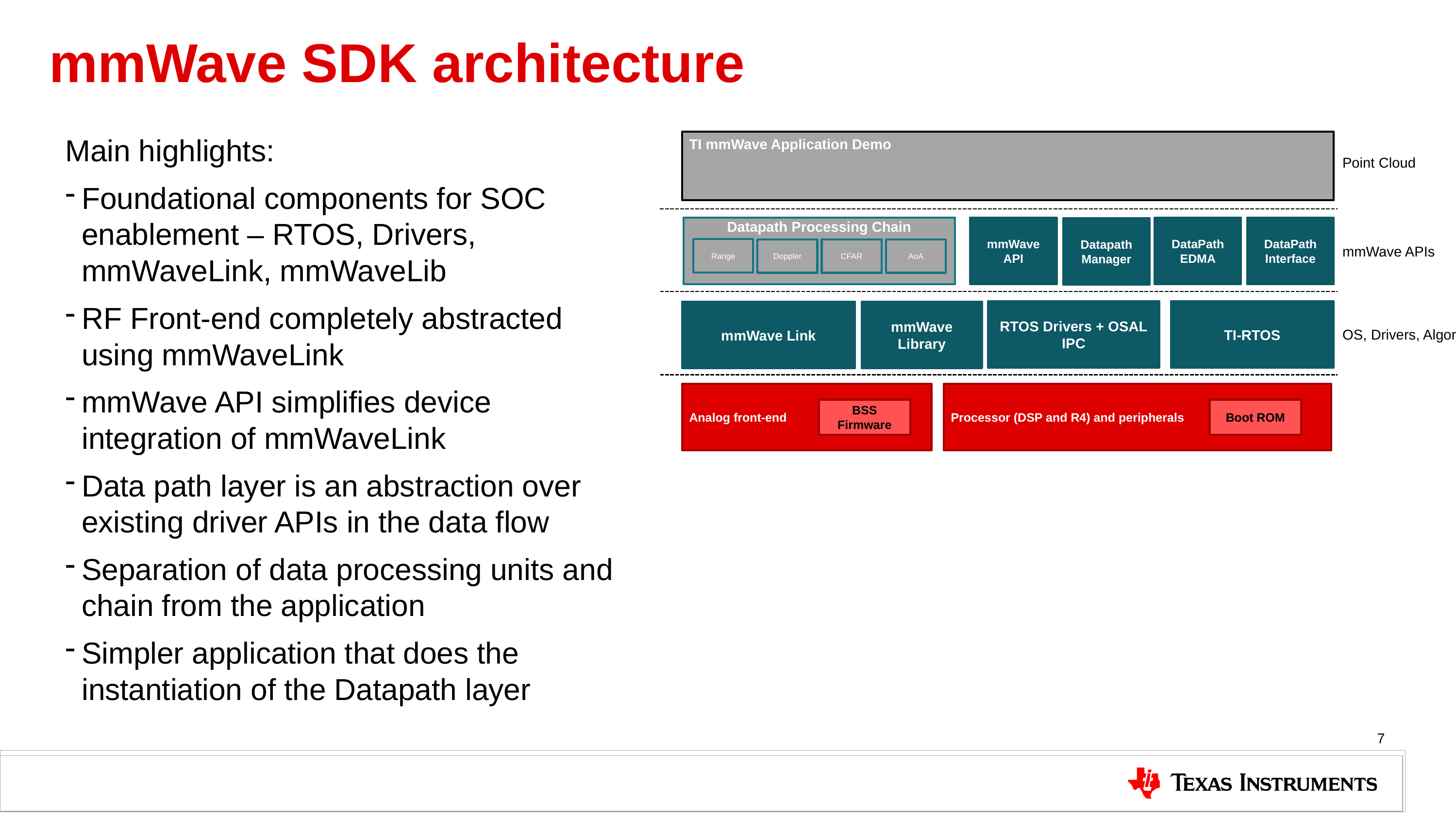

# mmWave SDK architecture
Main highlights:
Foundational components for SOC enablement – RTOS, Drivers, mmWaveLink, mmWaveLib
RF Front-end completely abstracted using mmWaveLink
mmWave API simplifies device integration of mmWaveLink
Data path layer is an abstraction over existing driver APIs in the data flow
Separation of data processing units and chain from the application
Simpler application that does the instantiation of the Datapath layer

TI mmWave Application Demo
Point Cloud
Datapath Processing Chain
mmWave API
DataPath EDMA
DataPath Interface
Datapath Manager
Range
mmWave APIs
Doppler
CFAR
AoA
TI-RTOS
RTOS Drivers + OSAL
IPC
mmWave Link
mmWave Library
OS, Drivers, Algorithms
Processor (DSP and R4) and peripherals
Analog front-end
Boot ROM
BSS Firmware
7